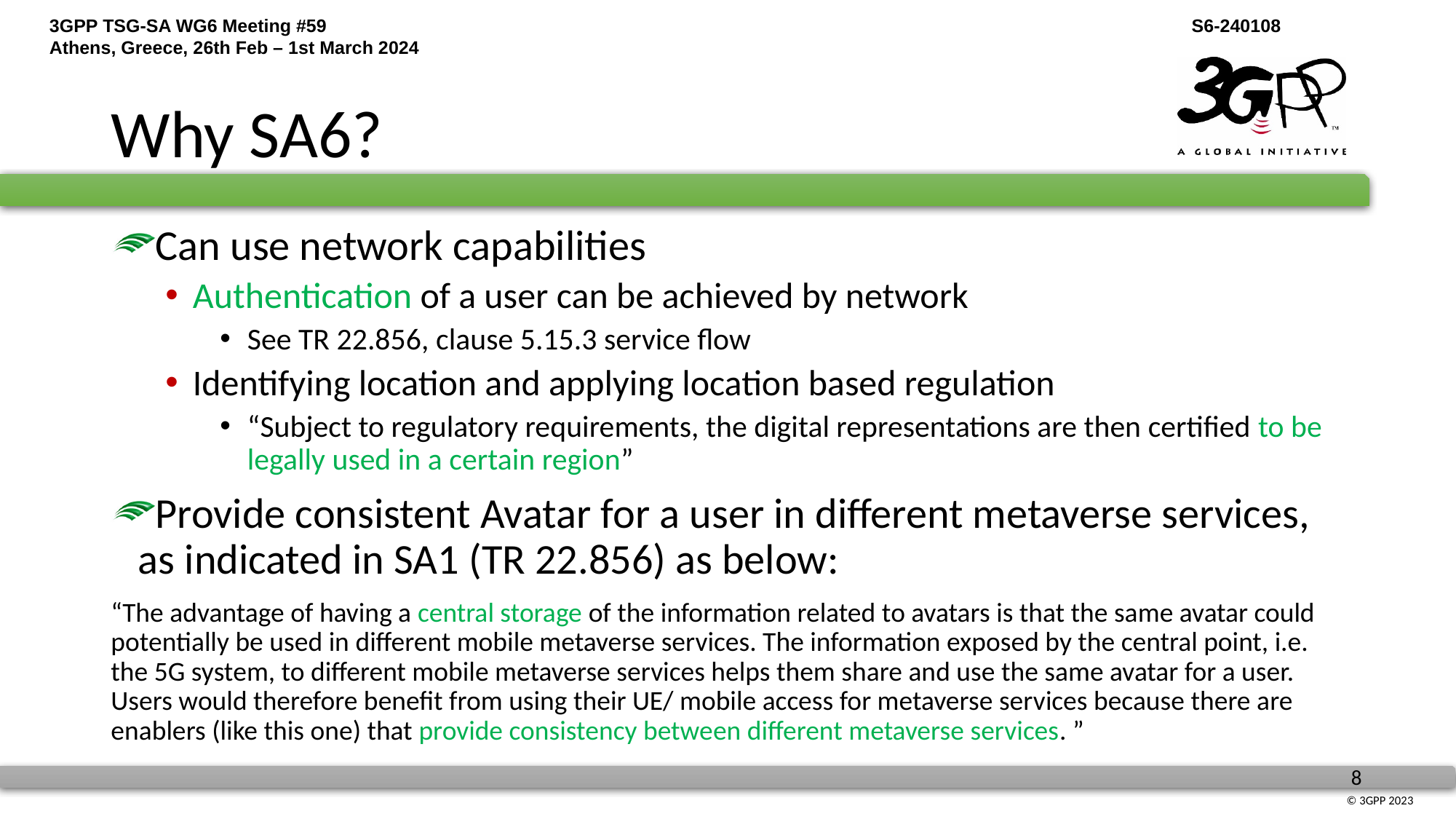

# Why SA6?
Can use network capabilities
Authentication of a user can be achieved by network
See TR 22.856, clause 5.15.3 service flow
Identifying location and applying location based regulation
“Subject to regulatory requirements, the digital representations are then certified to be legally used in a certain region”
Provide consistent Avatar for a user in different metaverse services, as indicated in SA1 (TR 22.856) as below:
“The advantage of having a central storage of the information related to avatars is that the same avatar could potentially be used in different mobile metaverse services. The information exposed by the central point, i.e. the 5G system, to different mobile metaverse services helps them share and use the same avatar for a user. Users would therefore benefit from using their UE/ mobile access for metaverse services because there are enablers (like this one) that provide consistency between different metaverse services. ”